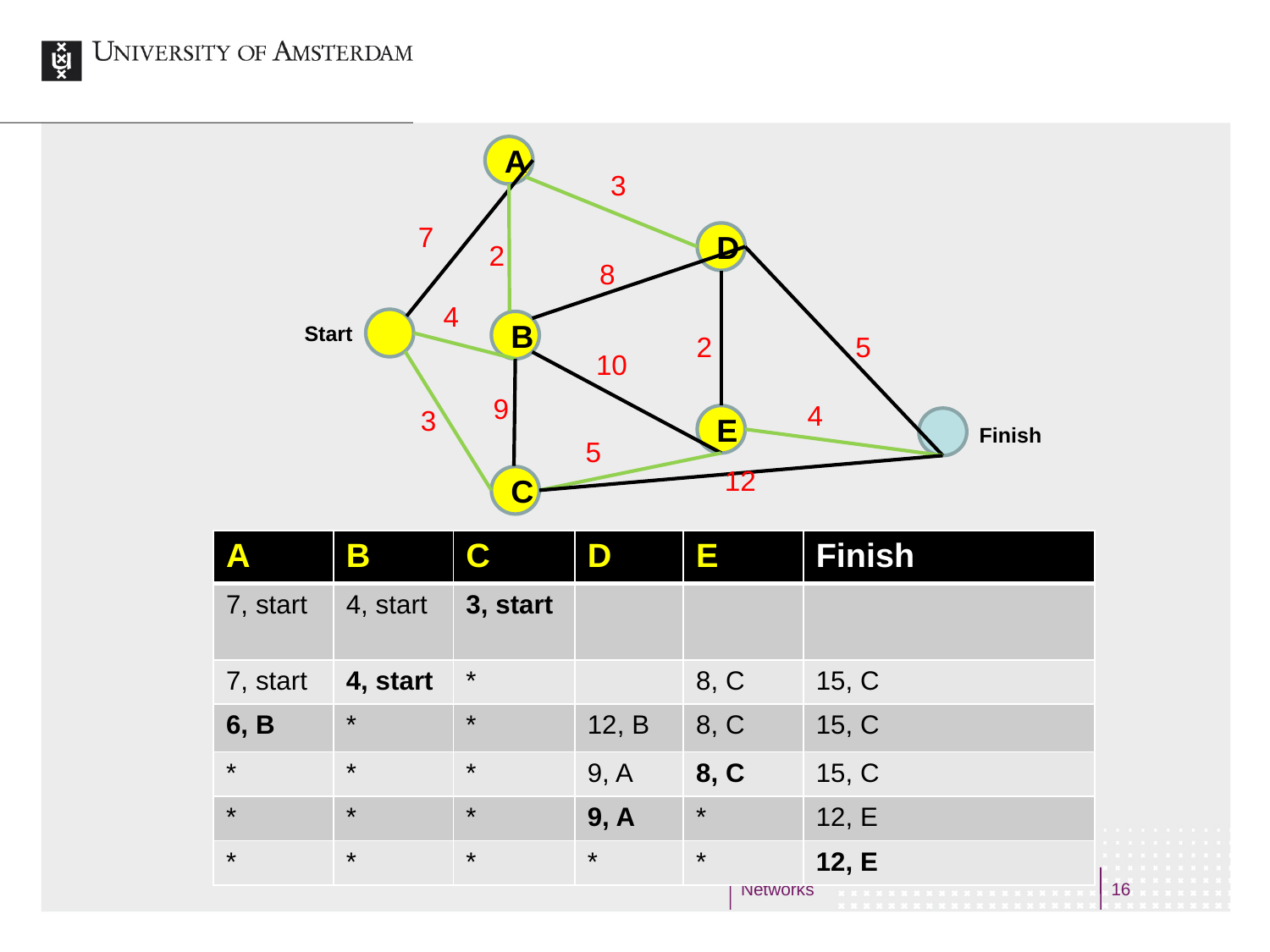

A
3
7
D
2
8
4

B
Start
2
5
10
9
4
3
E

Finish
5
12
C
| A | B | C | D | E | Finish |
| --- | --- | --- | --- | --- | --- |
| 7, start | 4, start | 3, start |  |  |  |
| 7, start | 4, start | \* |  | 8, C | 15, C |
| 6, B | \* | \* | 12, B | 8, C | 15, C |
| \* | \* | \* | 9, A | 8, C | 15, C |
| \* | \* | \* | 9, A | \* | 12, E |
| \* | \* | \* | \* | \* | 12, E |
|  |
| --- |
|  |
Networks
16